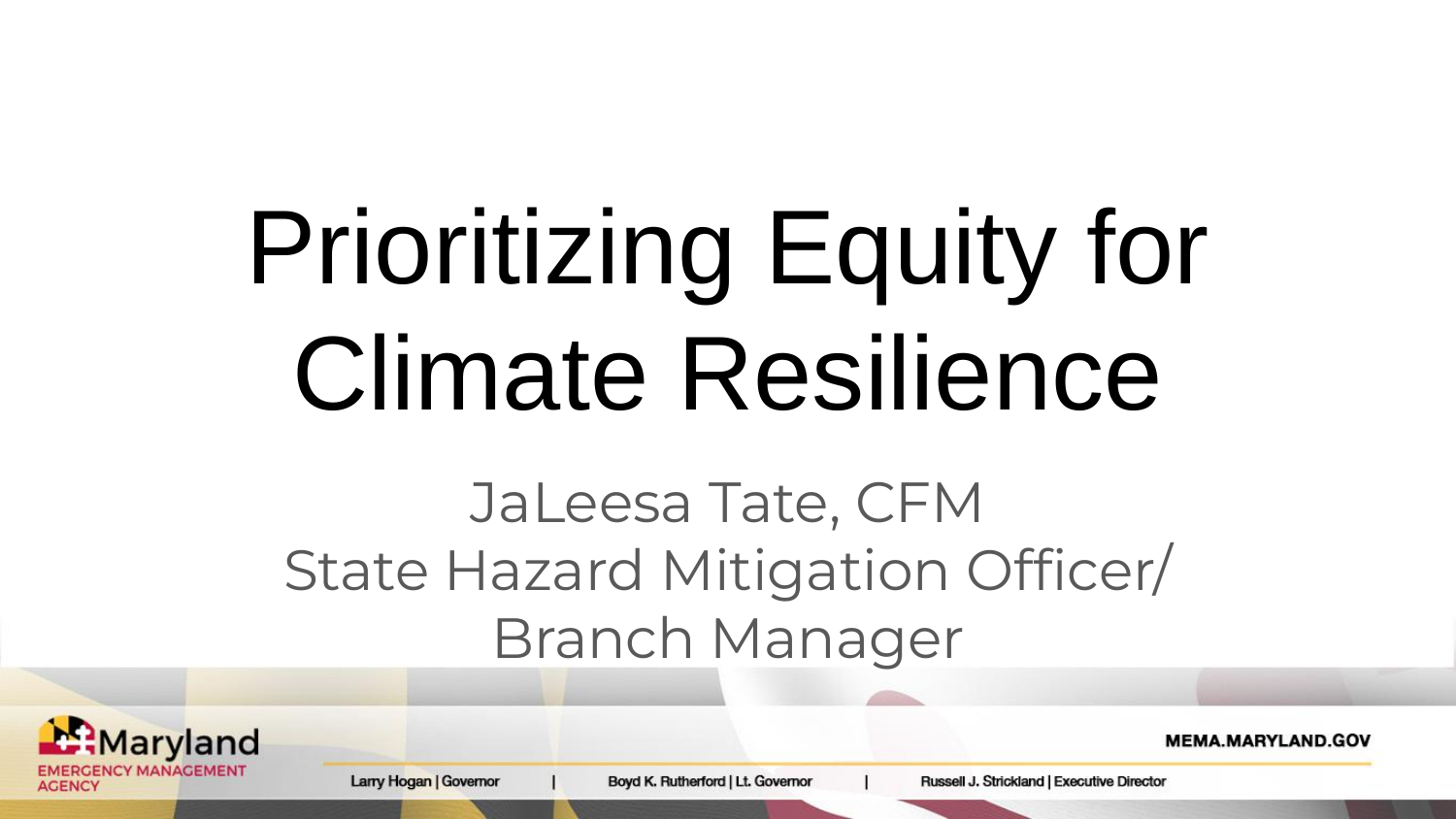

# Prioritizing Equity for Climate Resilience
JaLeesa Tate, CFM
State Hazard Mitigation Officer/
Branch Manager
RIC